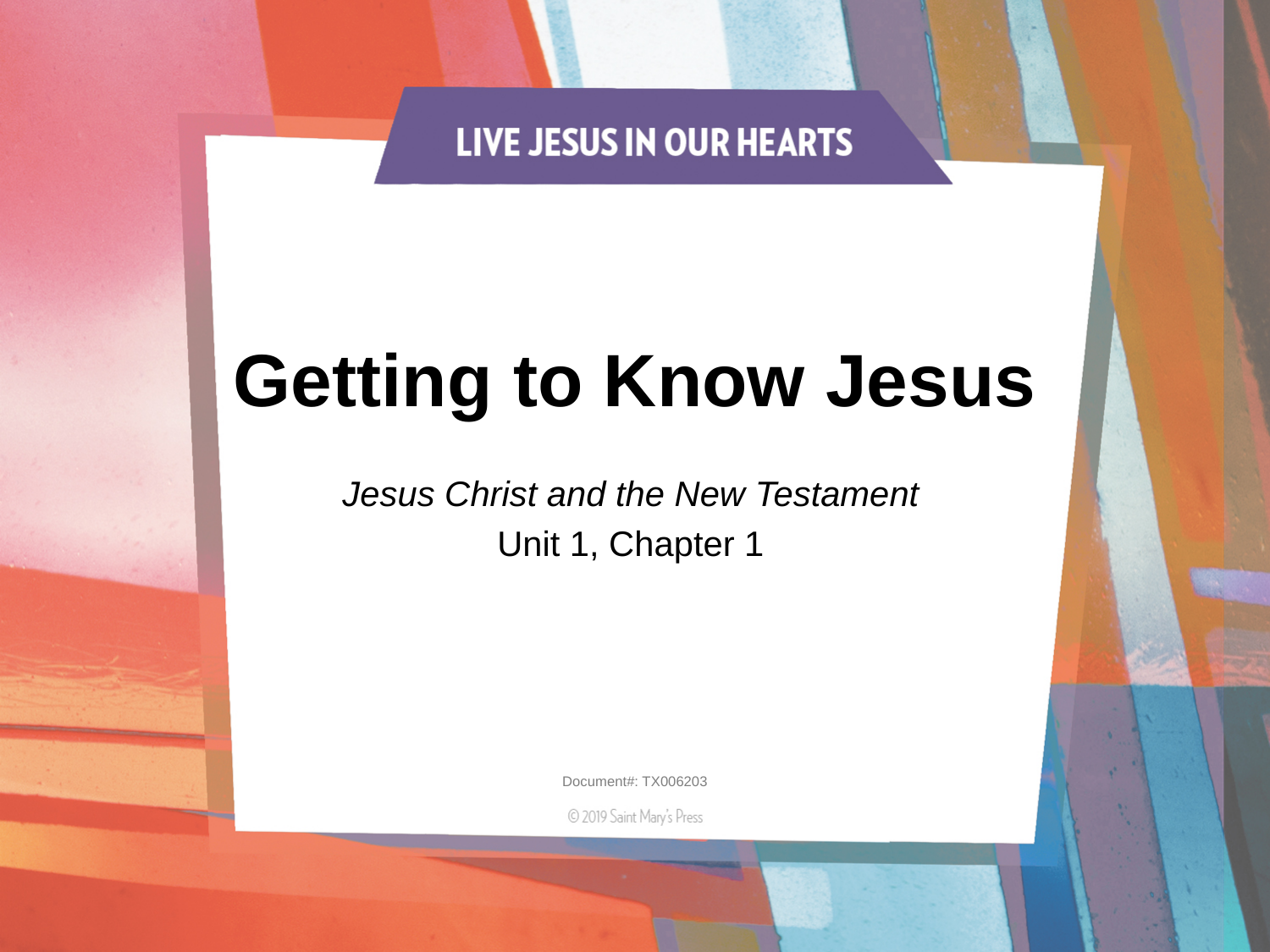

Getting to Know Jesus
Jesus Christ and the New Testament
Unit 1, Chapter 1
Document#: TX006203